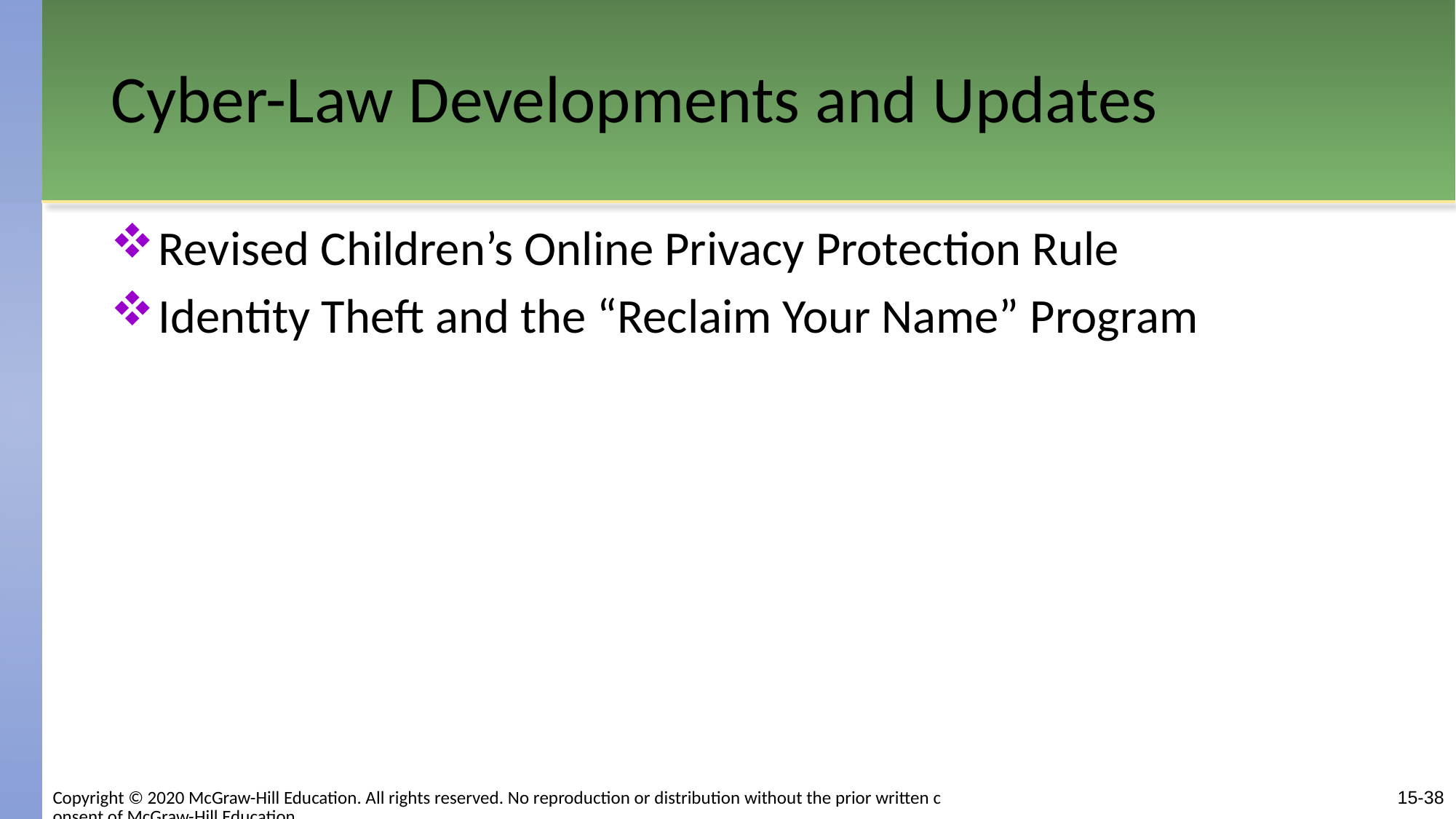

# Cyber-Law Developments and Updates
Revised Children’s Online Privacy Protection Rule
Identity Theft and the “Reclaim Your Name” Program
15-38
Copyright © 2020 McGraw-Hill Education. All rights reserved. No reproduction or distribution without the prior written consent of McGraw-Hill Education.